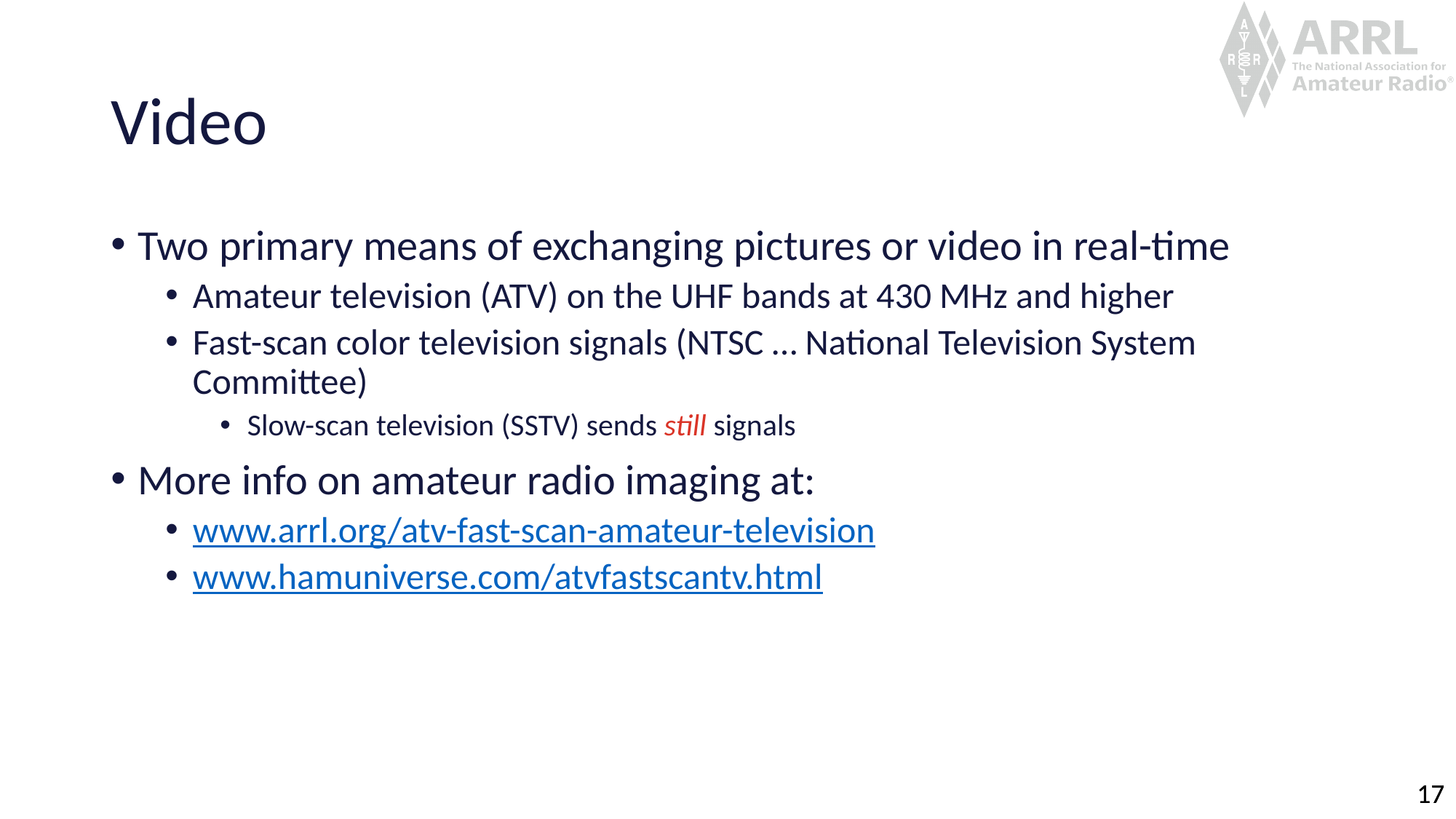

# Video
Two primary means of exchanging pictures or video in real-time
Amateur television (ATV) on the UHF bands at 430 MHz and higher
Fast-scan color television signals (NTSC … National Television System Committee)
Slow-scan television (SSTV) sends still signals
More info on amateur radio imaging at:
www.arrl.org/atv-fast-scan-amateur-television
www.hamuniverse.com/atvfastscantv.html